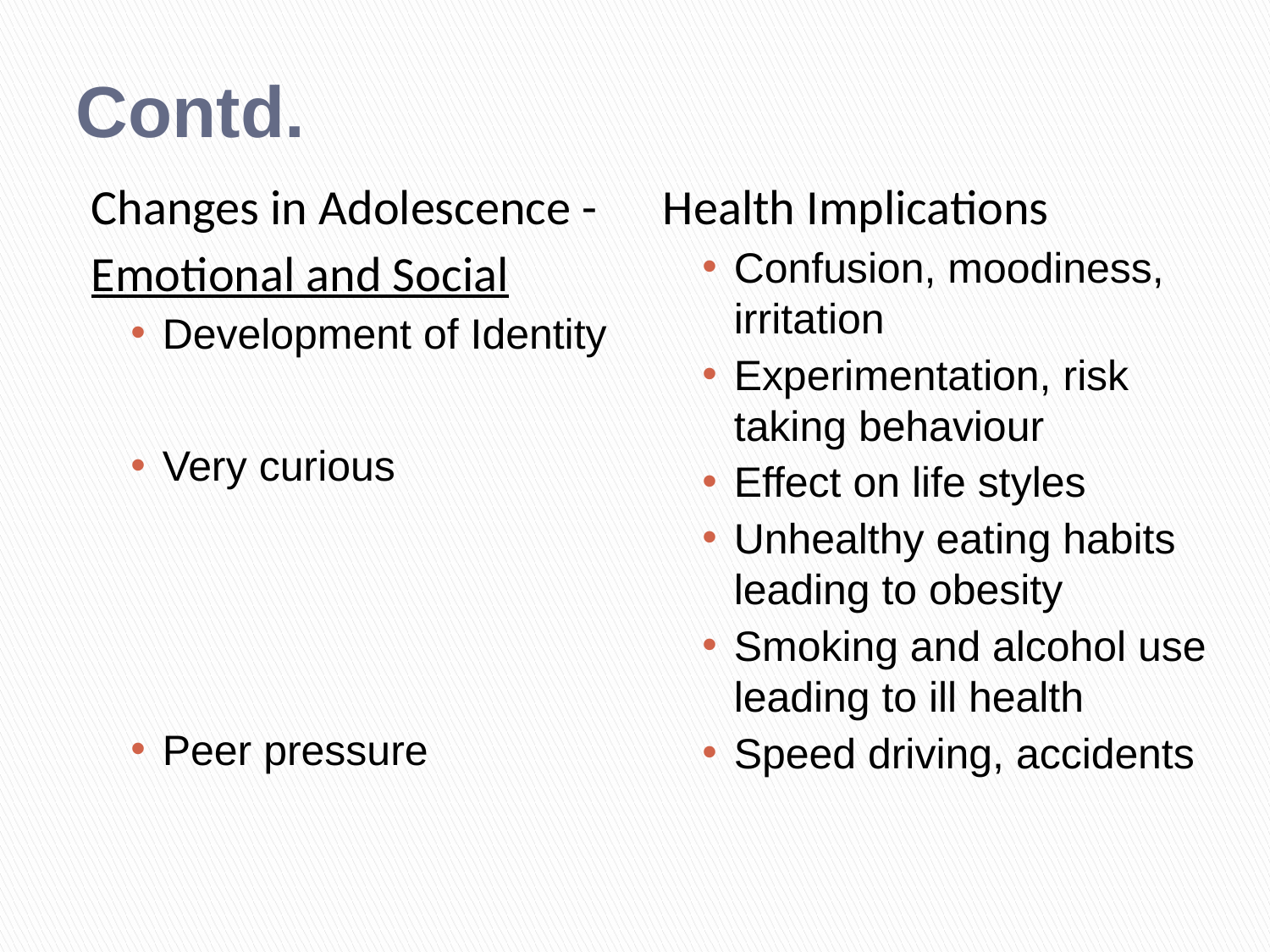

# Contd.
Changes in Adolescence -
Emotional and Social
Development of Identity

Very curious

Peer pressure
Health Implications
Confusion, moodiness, irritation
Experimentation, risk taking behaviour
Effect on life styles
Unhealthy eating habits leading to obesity
Smoking and alcohol use leading to ill health
Speed driving, accidents